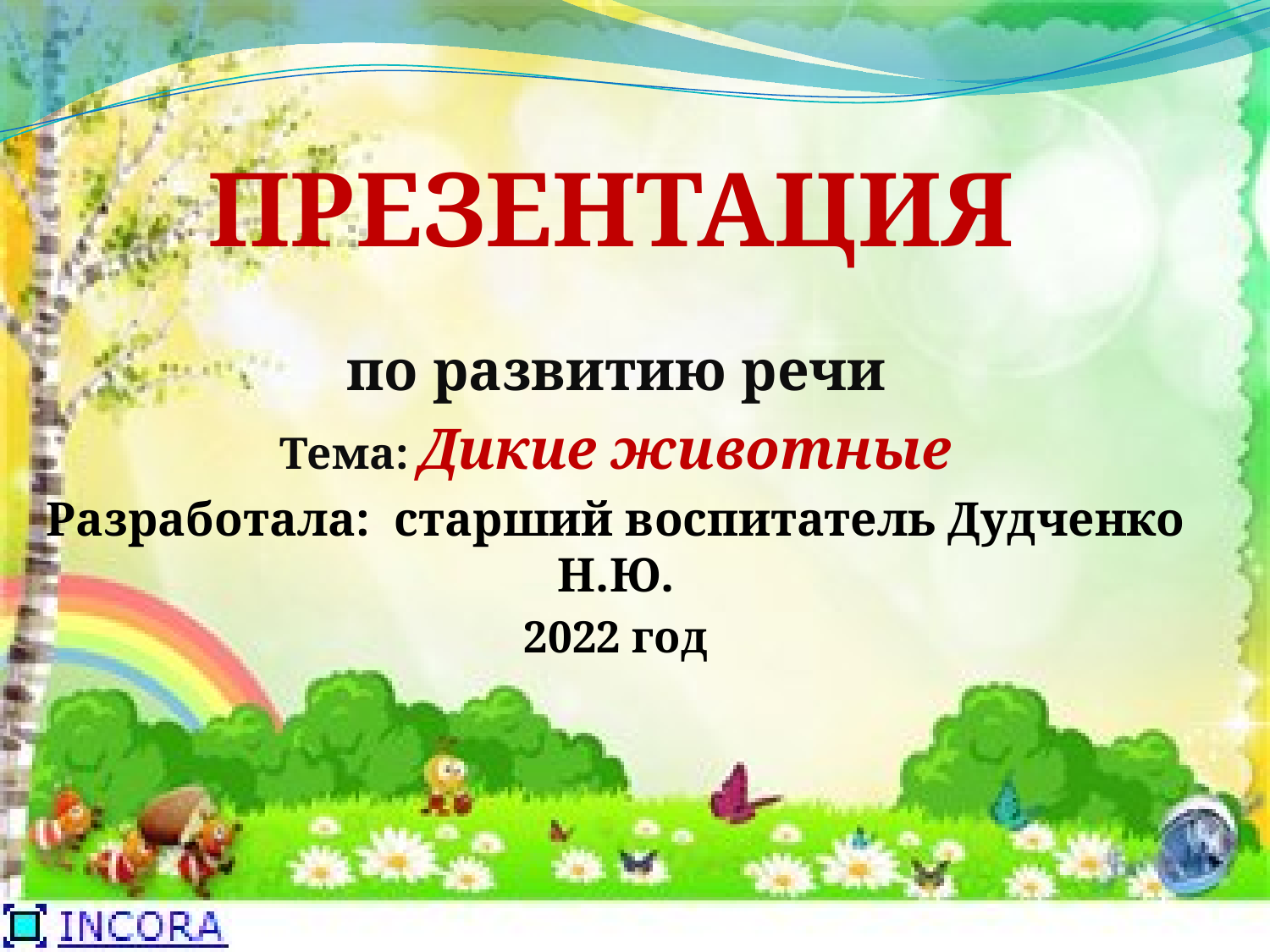

ПРЕЗЕНТАЦИЯ

по развитию речи
Тема: Дикие животные
Разработала:  старший воспитатель Дудченко Н.Ю.
2022 год